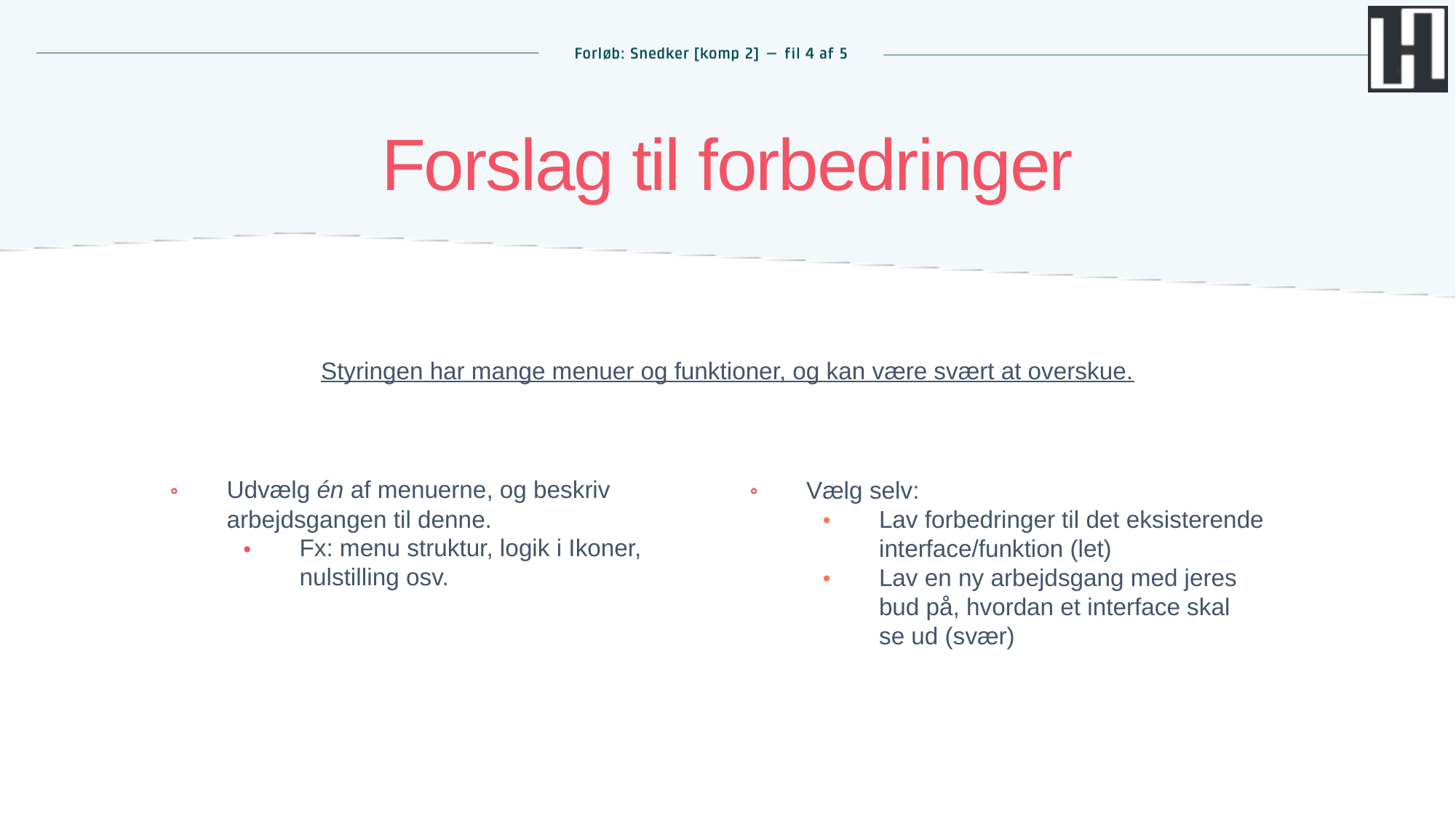

# Forslag til forbedringer

Udvælg én af menuerne, og beskriv arbejdsgangen til denne.
Fx: menu struktur, logik i Ikoner, nulstilling osv.
Vælg selv:
Lav forbedringer til det eksisterende interface/funktion (let)
Lav en ny arbejdsgang med jeres
bud på, hvordan et interface skal
se ud (svær)
Styringen har mange menuer og funktioner, og kan være svært at overskue.